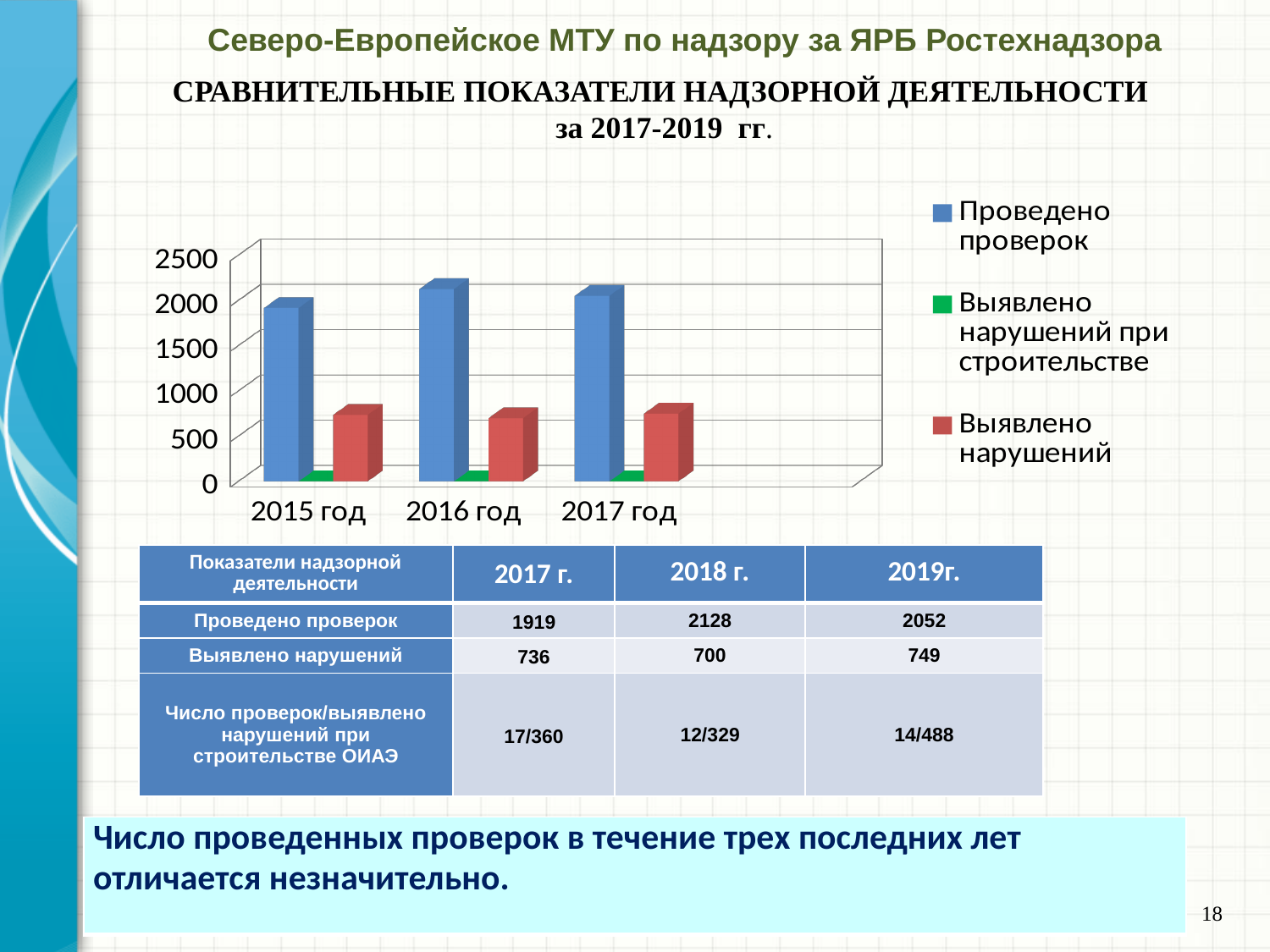

Северо-Европейское МТУ по надзору за ЯРБ Ростехнадзора
# СРАВНИТЕЛЬНЫЕ ПОКАЗАТЕЛИ НАДЗОРНОЙ ДЕЯТЕЛЬНОСТИ за 2017-2019  гг.

[unsupported chart]

| Показатели надзорной деятельности | 2017 г. | 2018 г. | 2019г. |
| --- | --- | --- | --- |
| Проведено проверок | 1919 | 2128 | 2052 |
| Выявлено нарушений | 736 | 700 | 749 |
| Число проверок/выявлено нарушений при строительстве ОИАЭ | 17/360 | 12/329 | 14/488 |
| Число проведенных проверок в течение трех последних лет отличается незначительно. |
| --- |
18